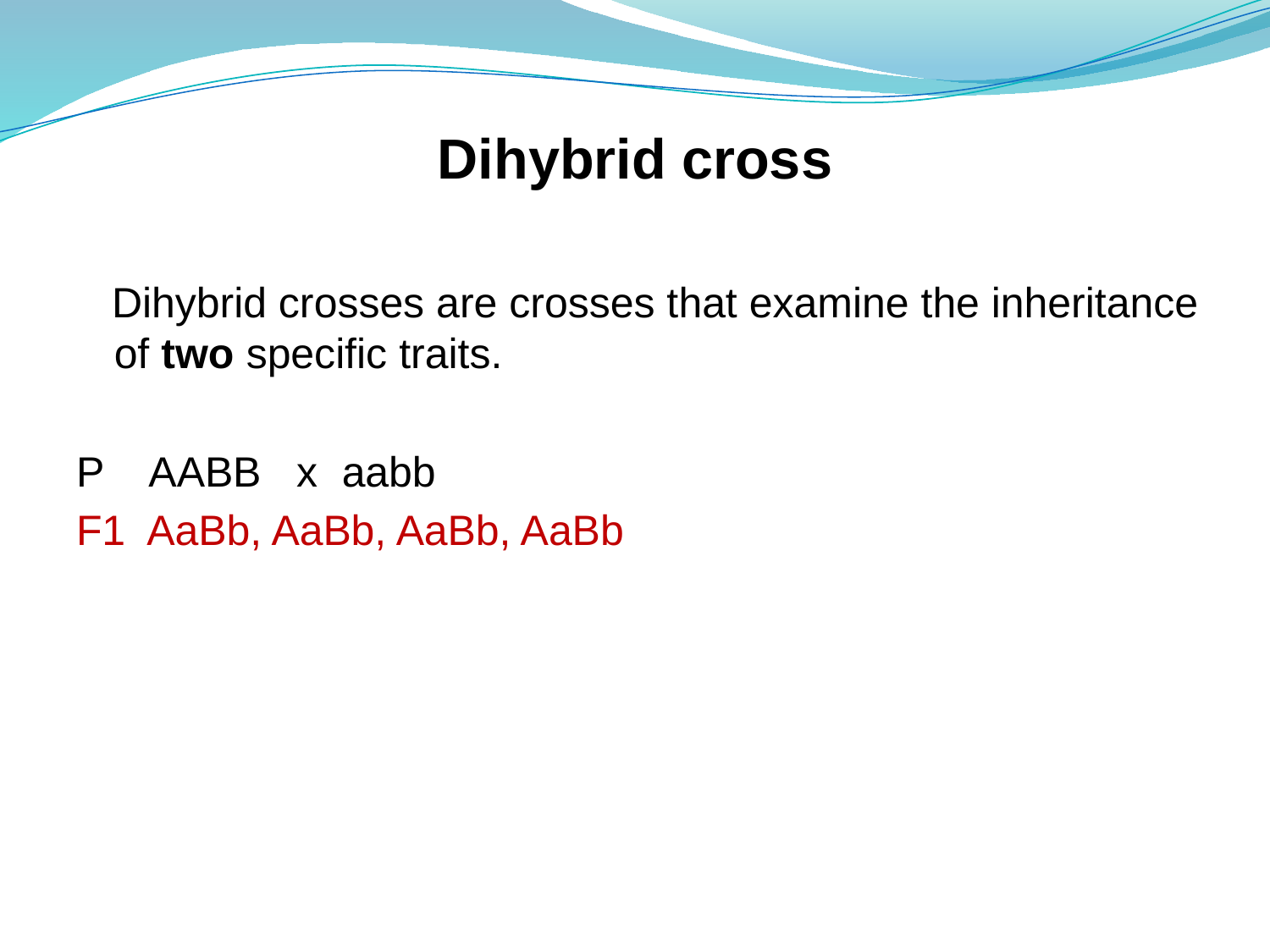

# Dihybrid cross
   Dihybrid crosses are crosses that examine the inheritance of two specific traits.

P    AABB   x  aabb
F1  AaBb, AaBb, AaBb, AaBb